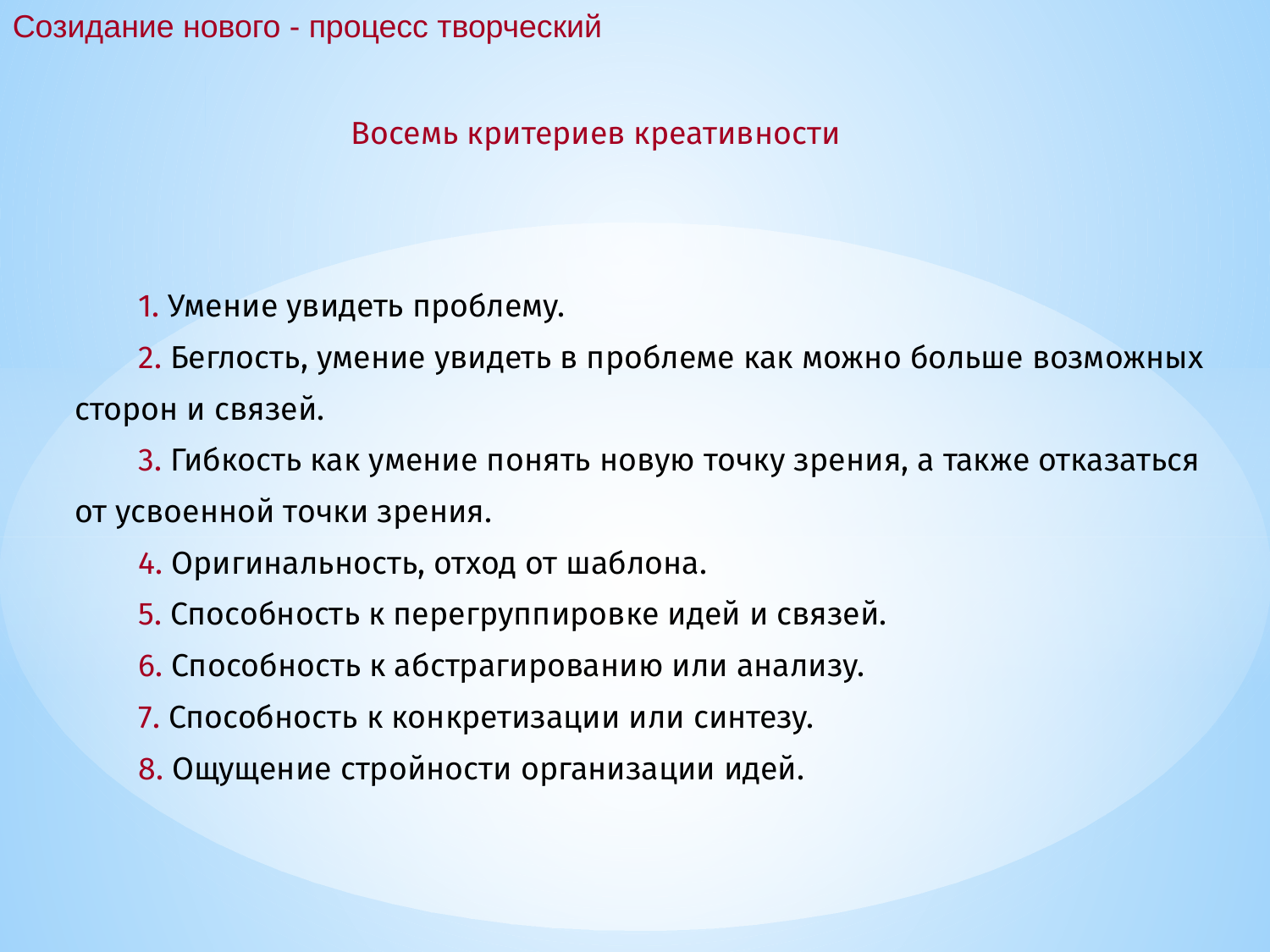

Созидание нового - процесс творческий

Восемь критериев креативности
1. Умение увидеть проблему.
2. Беглость, умение увидеть в проблеме как можно больше возможных сторон и связей.
3. Гибкость как умение понять новую точку зрения, а также отказаться от усвоенной точки зрения.
4. Оригинальность, отход от шаблона.
5. Способность к перегруппировке идей и связей.
6. Способность к абстрагированию или анализу.
7. Способность к конкретизации или синтезу.
8. Ощущение стройности организации идей.